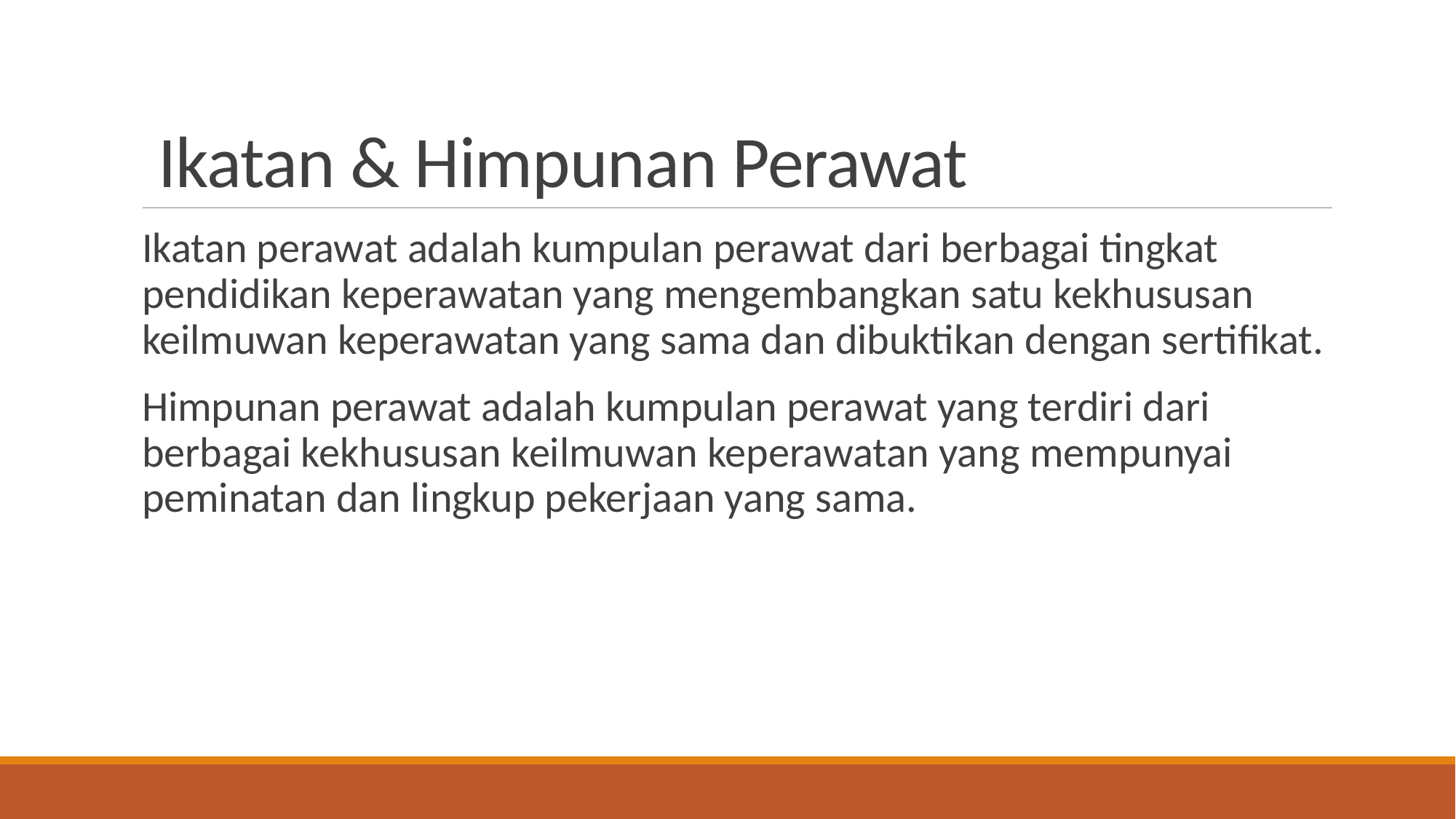

# Ikatan & Himpunan Perawat
Ikatan perawat adalah kumpulan perawat dari berbagai tingkat pendidikan keperawatan yang mengembangkan satu kekhususan keilmuwan keperawatan yang sama dan dibuktikan dengan sertifikat.
Himpunan perawat adalah kumpulan perawat yang terdiri dari berbagai kekhususan keilmuwan keperawatan yang mempunyai peminatan dan lingkup pekerjaan yang sama.